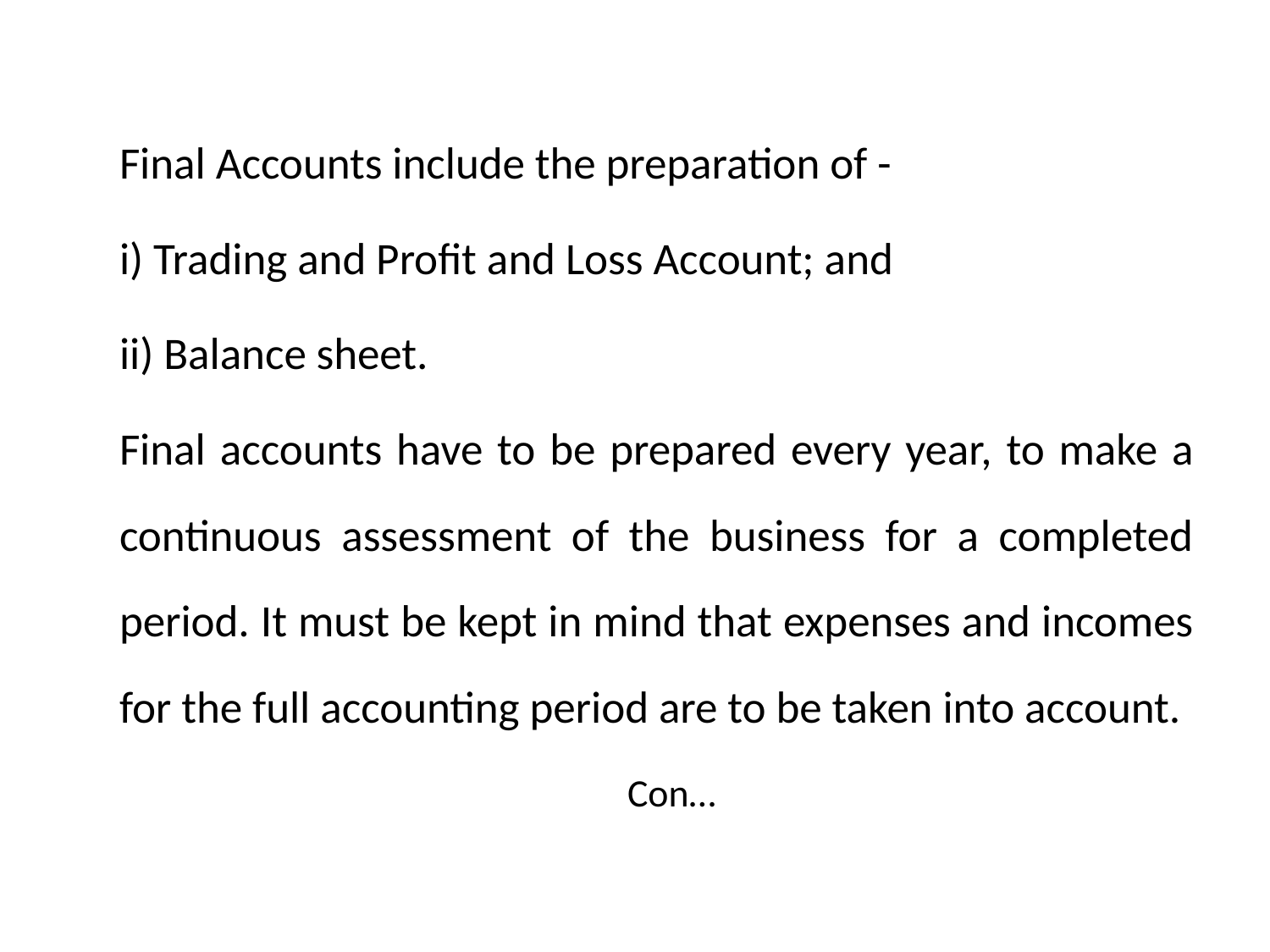

Final Accounts include the preparation of -
	i) Trading and Profit and Loss Account; and
	ii) Balance sheet.
	Final accounts have to be prepared every year, to make a continuous assessment of the business for a completed period. It must be kept in mind that expenses and incomes for the full accounting period are to be taken into account.
									Con…